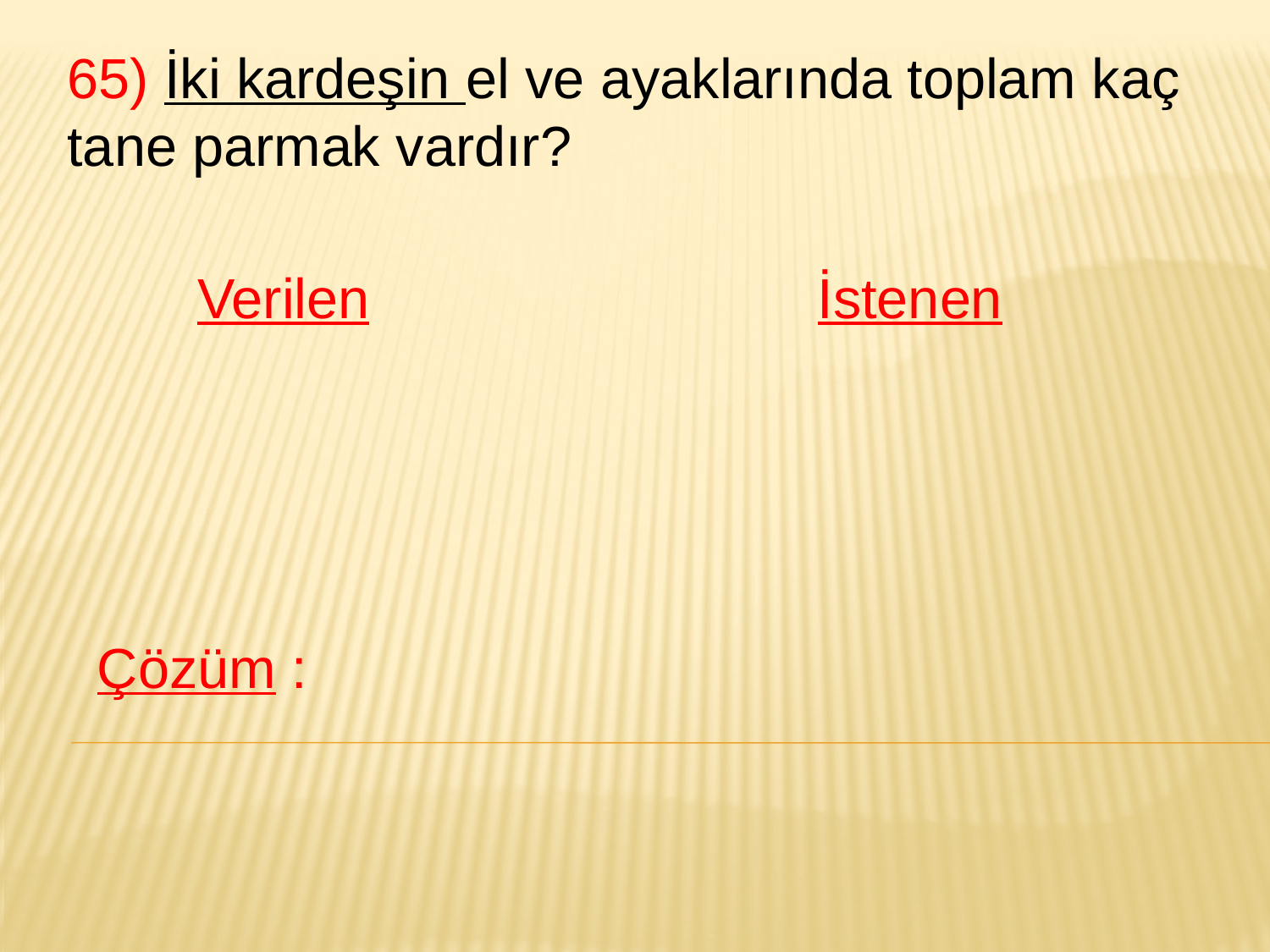

65) İki kardeşin el ve ayaklarında toplam kaç tane parmak vardır?

Verilen
İstenen
Çözüm :